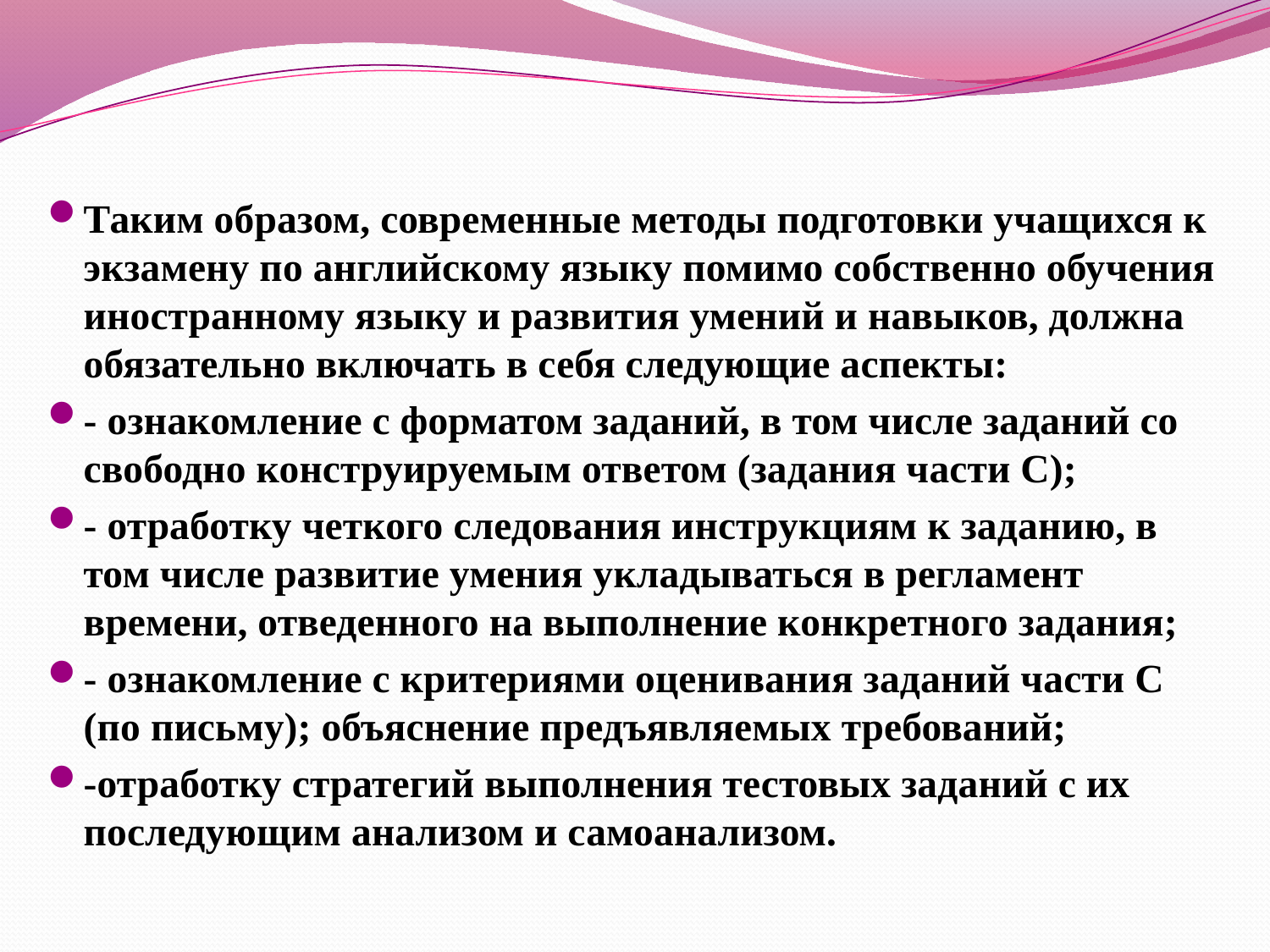

#
Таким образом, современные методы подготовки учащихся к экзамену по английскому языку помимо собственно обучения иностранному языку и развития умений и навыков, должна обязательно включать в себя следующие аспекты:
- ознакомление с форматом заданий, в том числе заданий со свободно конструируемым ответом (задания части С);
- отработку четкого следования инструкциям к заданию, в том числе развитие умения укладываться в регламент времени, отведенного на выполнение конкретного задания;
- ознакомление с критериями оценивания заданий части С (по письму); объяснение предъявляемых требований;
-отработку стратегий выполнения тестовых заданий с их последующим анализом и самоанализом.